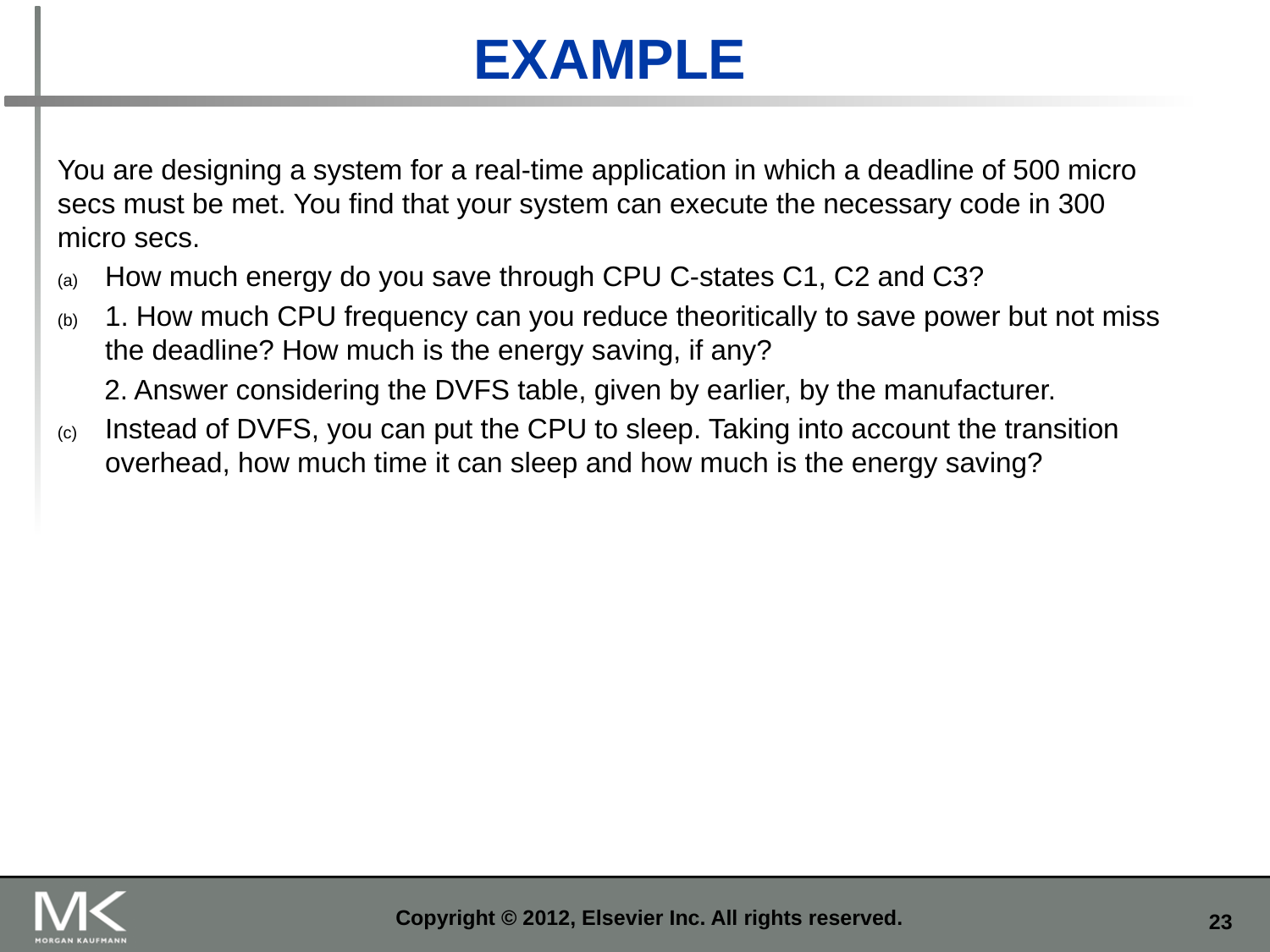

EXAMPLE
You are designing a system for a real-time application in which a deadline of 500 micro secs must be met. You find that your system can execute the necessary code in 300 micro secs.
How much energy do you save through CPU C-states C1, C2 and C3?
1. How much CPU frequency can you reduce theoritically to save power but not miss the deadline? How much is the energy saving, if any?
      2. Answer considering the DVFS table, given by earlier, by the manufacturer.
Instead of DVFS, you can put the CPU to sleep. Taking into account the transition overhead, how much time it can sleep and how much is the energy saving?
Copyright © 2012, Elsevier Inc. All rights reserved.